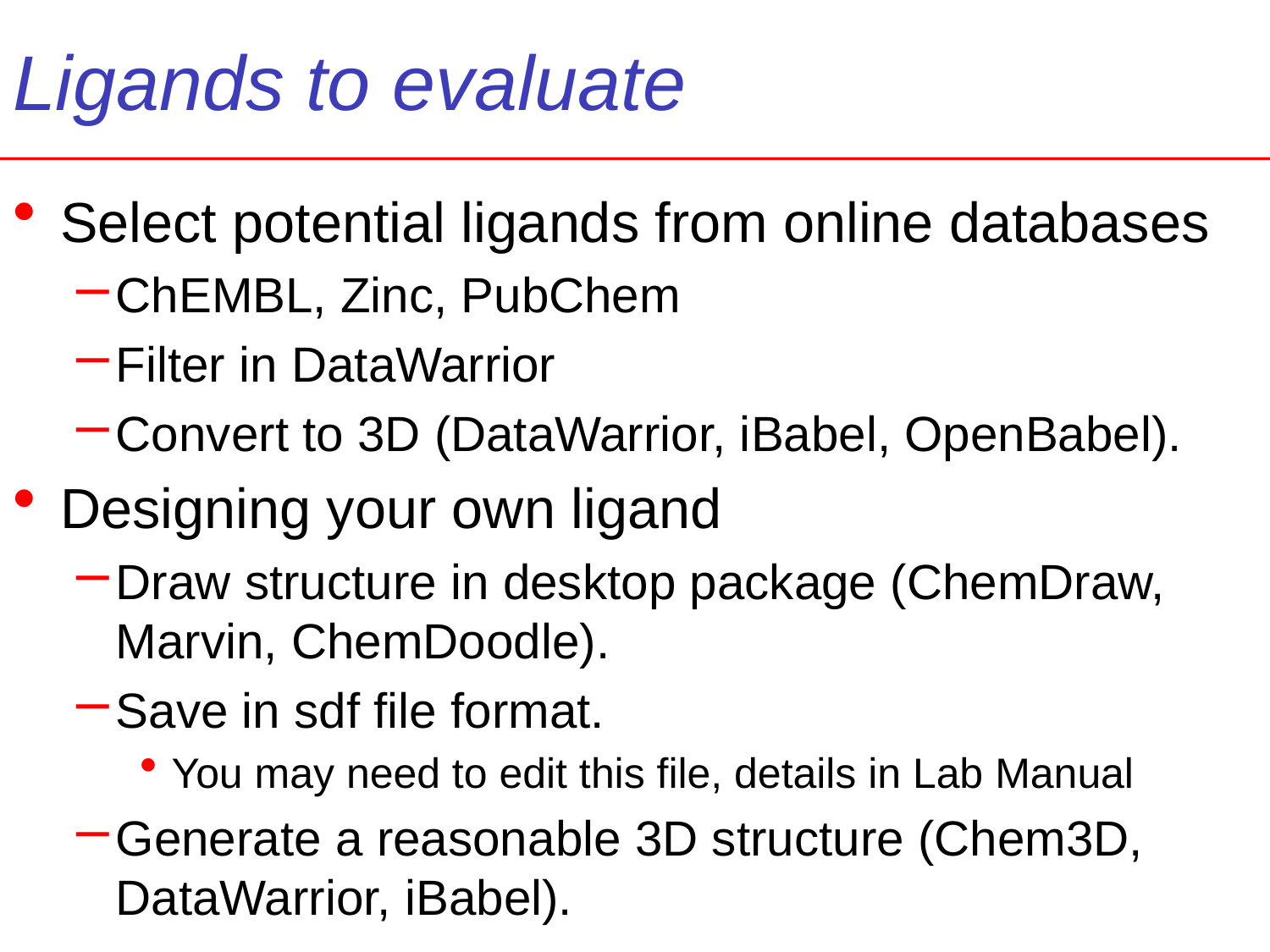

# Ligands to evaluate
Select potential ligands from online databases
ChEMBL, Zinc, PubChem
Filter in DataWarrior
Convert to 3D (DataWarrior, iBabel, OpenBabel).
Designing your own ligand
Draw structure in desktop package (ChemDraw, Marvin, ChemDoodle).
Save in sdf file format.
You may need to edit this file, details in Lab Manual
Generate a reasonable 3D structure (Chem3D, DataWarrior, iBabel).